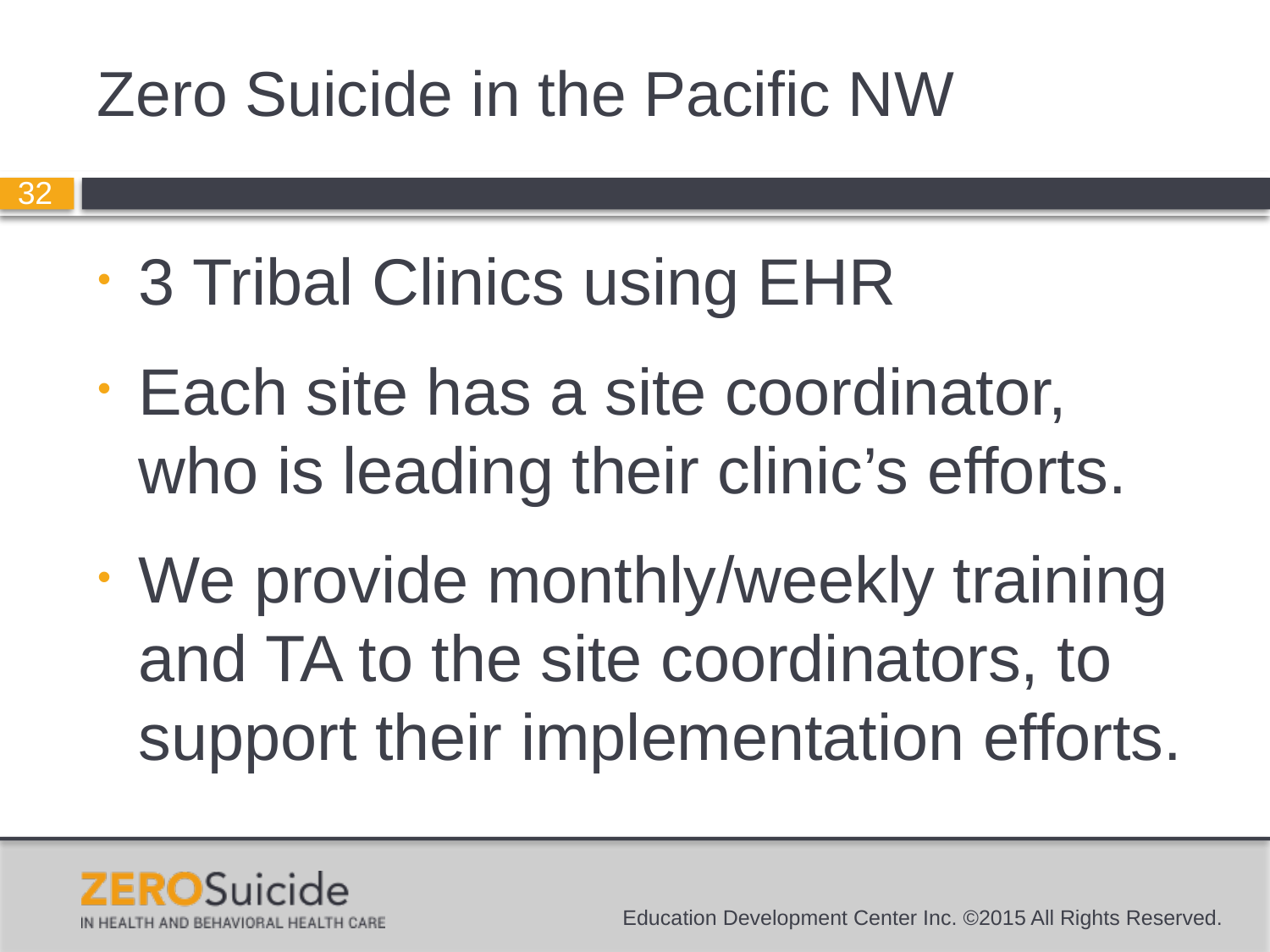

# Zero Suicide in the Pacific NW
3 Tribal Clinics using EHR
Each site has a site coordinator, who is leading their clinic’s efforts.
We provide monthly/weekly training and TA to the site coordinators, to support their implementation efforts.